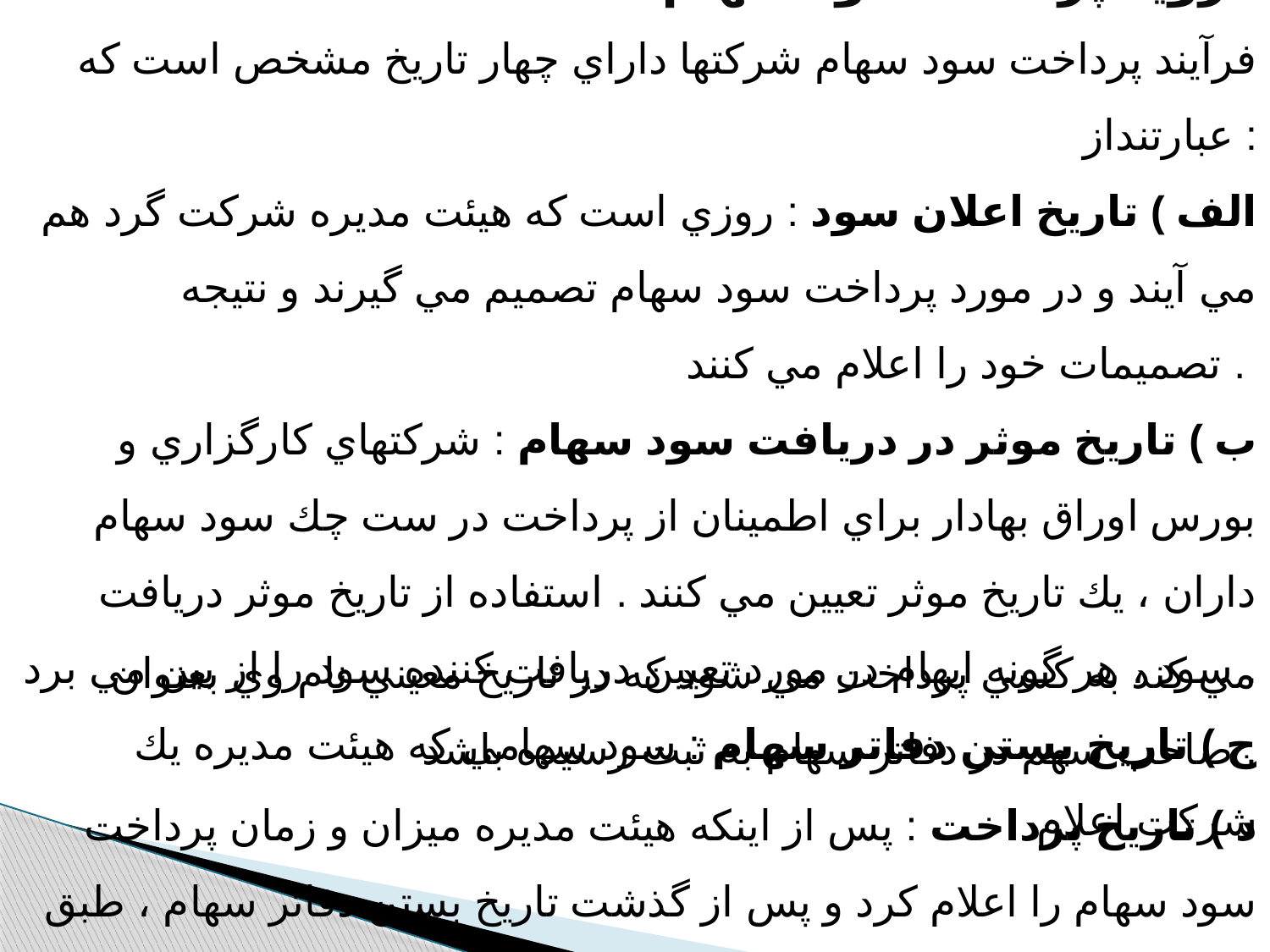

فرآيند پرداخت سود سهام شركتها داراي چهار تاريخ مشخص است كه عبارتنداز :
الف ) تاريخ اعلان سود : روزي است كه هيئت مديره شركت گرد هم مي آيند و در مورد پرداخت سود سهام تصميم مي گيرند و نتيجه تصميمات خود را اعلام مي كنند .
ب ) تاريخ موثر در دريافت سود سهام : شركتهاي كارگزاري و بورس اوراق بهادار براي اطمينان از پرداخت در ست چك سود سهام داران ، يك تاريخ موثر تعيين مي كنند . استفاده از تاريخ موثر دريافت سود ، هر گونه ابهام در مورد تعيين دريافت كننده سود را از بين مي برد .
ج ) تاريخ بستن دفاتر سهام : سود سهامي كه هيئت مديره يك شركت اعلام

رويه پرداخت سود سهام :

مي كند به كسي پرداخت مي شود كه در تاريخ معيني نام وي بعنوان صاحب سهم در دفاتر سهام به ثبت رسيده باشد .
د ) تاريخ پرداخت : پس از اينكه هيئت مديره ميزان و زمان پرداخت سود سهام را اعلام كرد و پس از گذشت تاريخ بستن دفاتر سهام ، طبق دفاتر سهام شركت ، نام صاحبان سهام